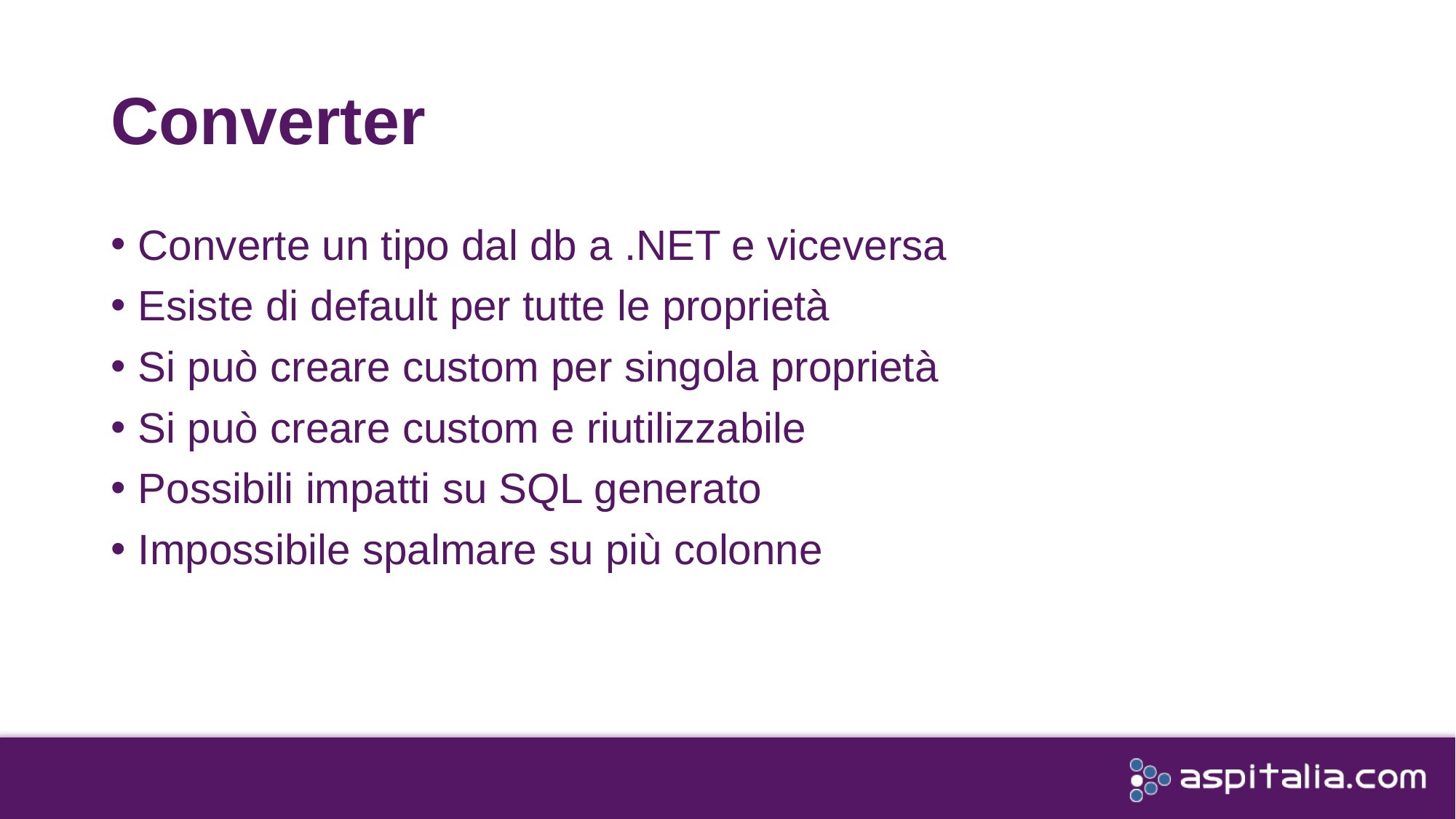

# Converter
Converte un tipo dal db a .NET e viceversa
Esiste di default per tutte le proprietà
Si può creare custom per singola proprietà
Si può creare custom e riutilizzabile
Possibili impatti su SQL generato
Impossibile spalmare su più colonne